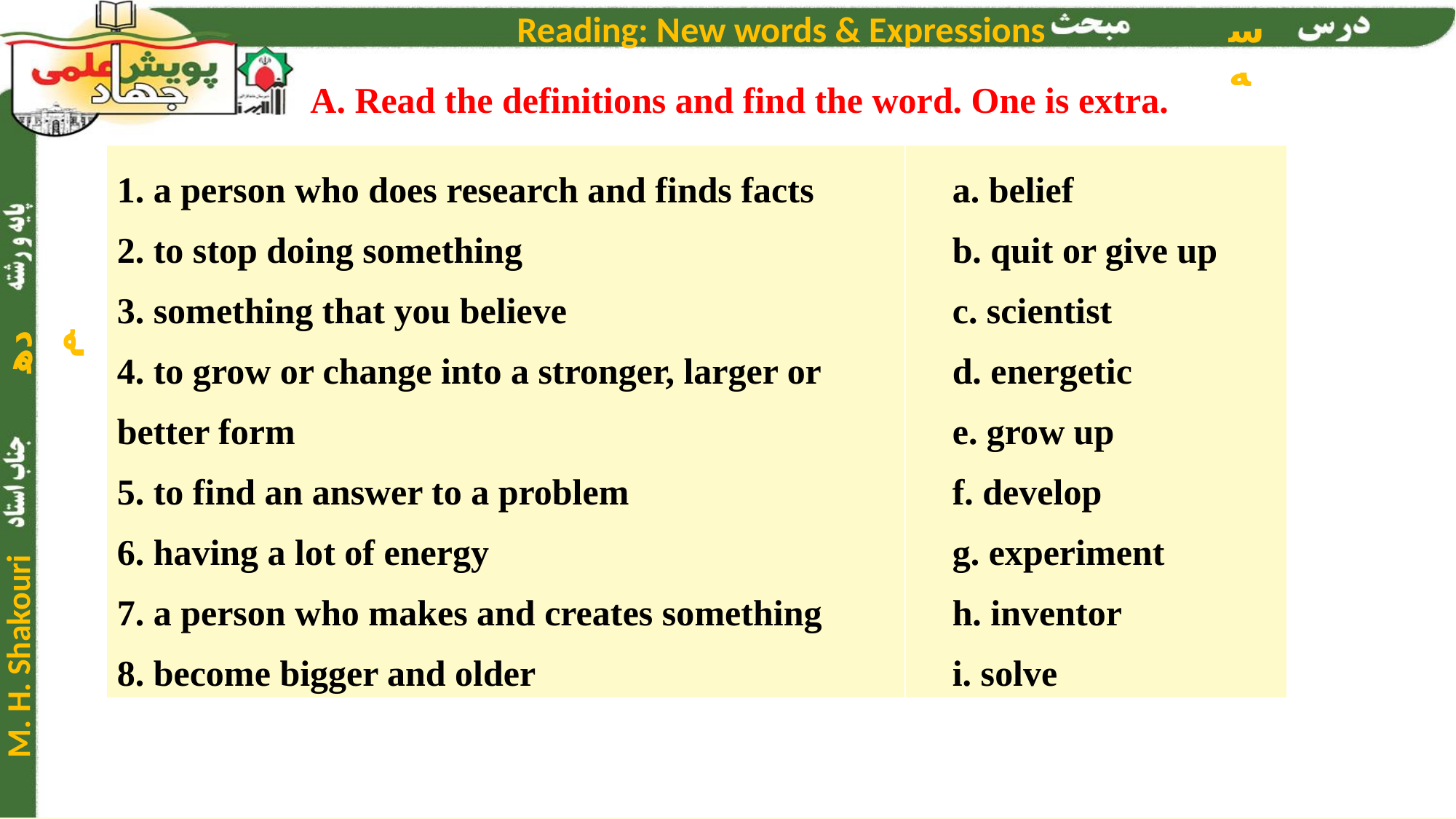

A. Read the definitions and find the word. One is extra.

| 1. a person who does research and finds facts 2. to stop doing something 3. something that you believe 4. to grow or change into a stronger, larger or better form 5. to find an answer to a problem 6. having a lot of energy 7. a person who makes and creates something 8. become bigger and older | a. belief b. quit or give up c. scientist d. energetic e. grow up f. develop g. experiment h. inventor i. solve |
| --- | --- |